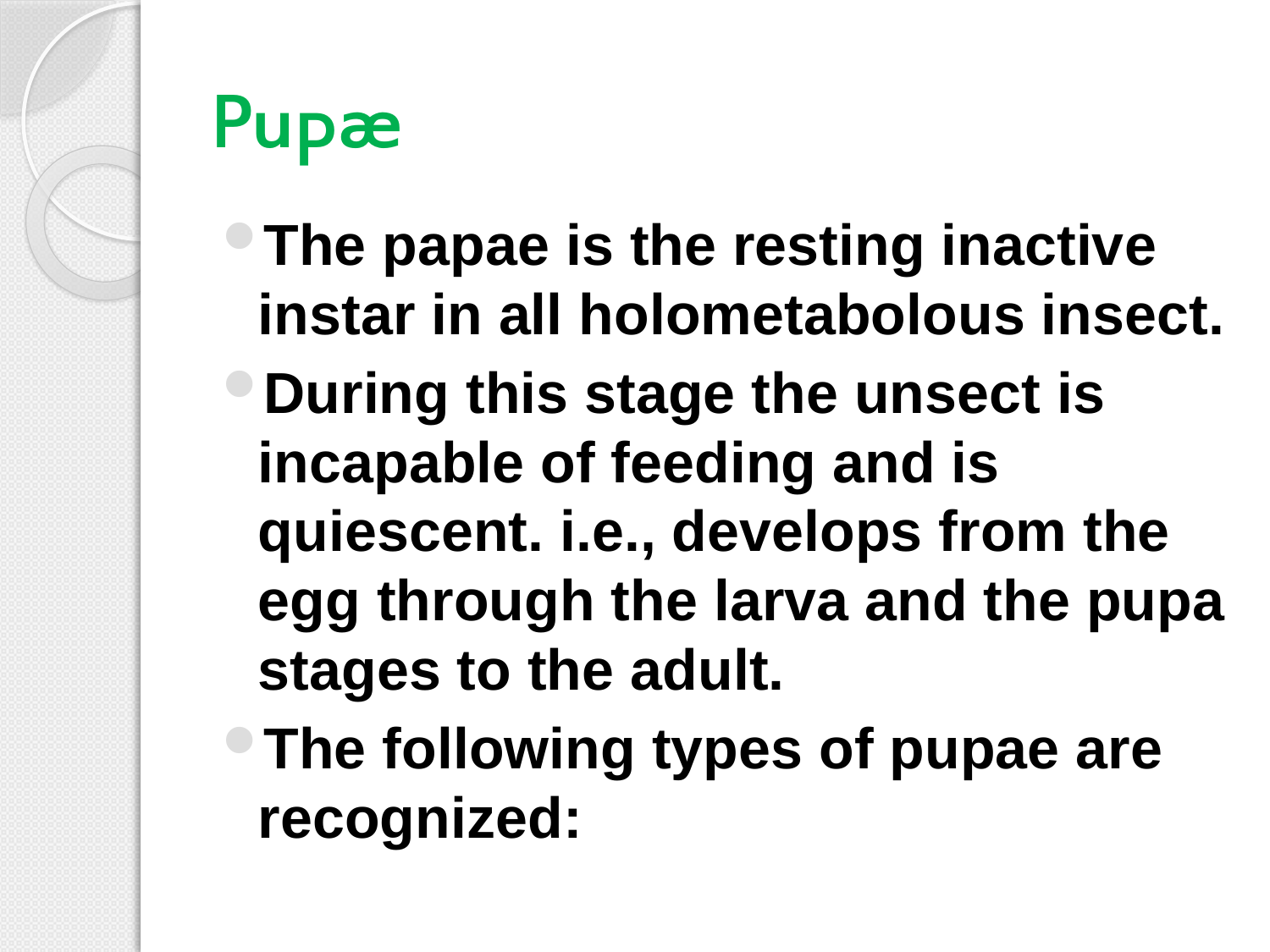

# Pupae
The papae is the resting inactive instar in all holometabolous insect.
During this stage the unsect is incapable of feeding and is quiescent. i.e., develops from the egg through the larva and the pupa stages to the adult.
The following types of pupae are recognized: